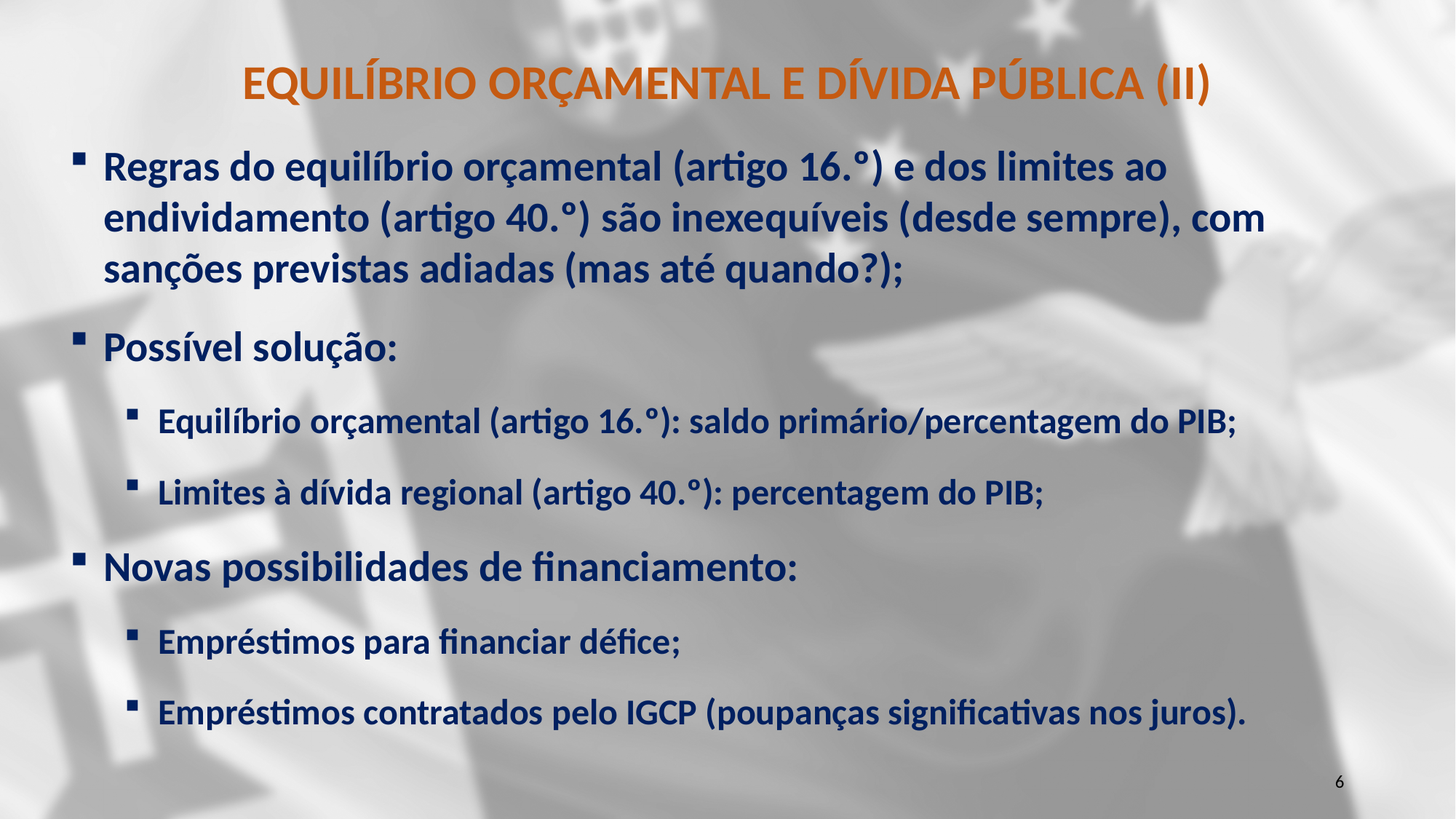

# EQUILÍBRIO ORÇAMENTAL E DÍVIDA PÚBLICA (II)
Regras do equilíbrio orçamental (artigo 16.º) e dos limites ao endividamento (artigo 40.º) são inexequíveis (desde sempre), com sanções previstas adiadas (mas até quando?);
Possível solução:
Equilíbrio orçamental (artigo 16.º): saldo primário/percentagem do PIB;
Limites à dívida regional (artigo 40.º): percentagem do PIB;
Novas possibilidades de financiamento:
Empréstimos para financiar défice;
Empréstimos contratados pelo IGCP (poupanças significativas nos juros).
6